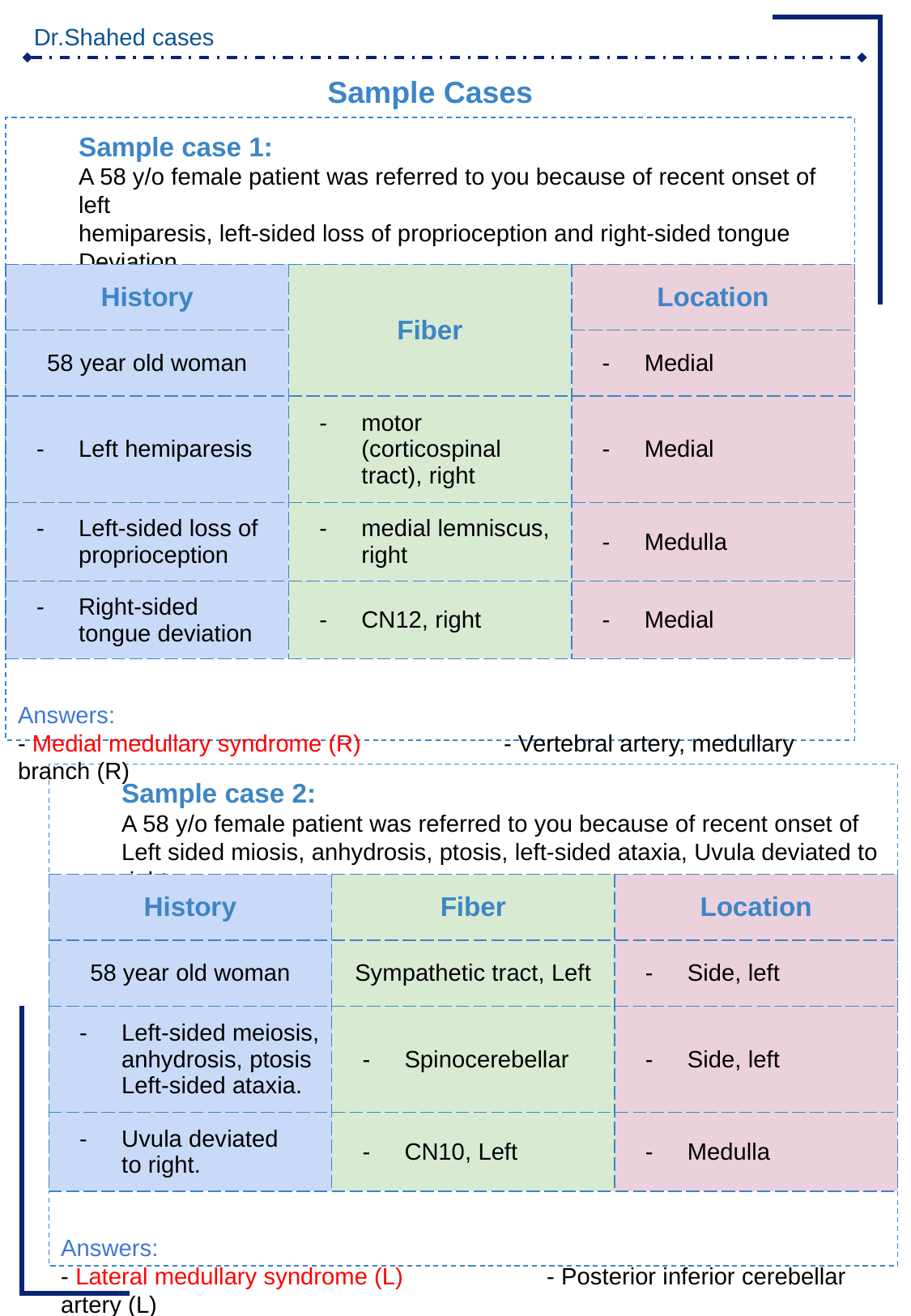

Sample Cases
Sample case 1:
A 58 y/o female patient was referred to you because of recent onset of left
hemiparesis, left-sided loss of proprioception and right-sided tongue
Deviation.

Answers:
- Medial medullary syndrome (R) 		- Vertebral artery, medullary branch (R)
| History | Fiber | Location |
| --- | --- | --- |
| 58 year old woman |  | Medial |
| Left hemiparesis | motor (corticospinal tract), right | Medial |
| Left-sided loss of proprioception | medial lemniscus, right | Medulla |
| Right-sided tongue deviation | CN12, right | Medial |
Sample case 2:
A 58 y/o female patient was referred to you because of recent onset of Left sided miosis, anhydrosis, ptosis, left-sided ataxia, Uvula deviated to right.

Answers:
- Lateral medullary syndrome (L) 		- Posterior inferior cerebellar artery (L)
| History | Fiber | Location |
| --- | --- | --- |
| 58 year old woman | Sympathetic tract, Left | Side, left |
| Left-sided meiosis, anhydrosis, ptosis Left-sided ataxia. | Spinocerebellar | Side, left |
| Uvula deviated to right. | CN10, Left | Medulla |